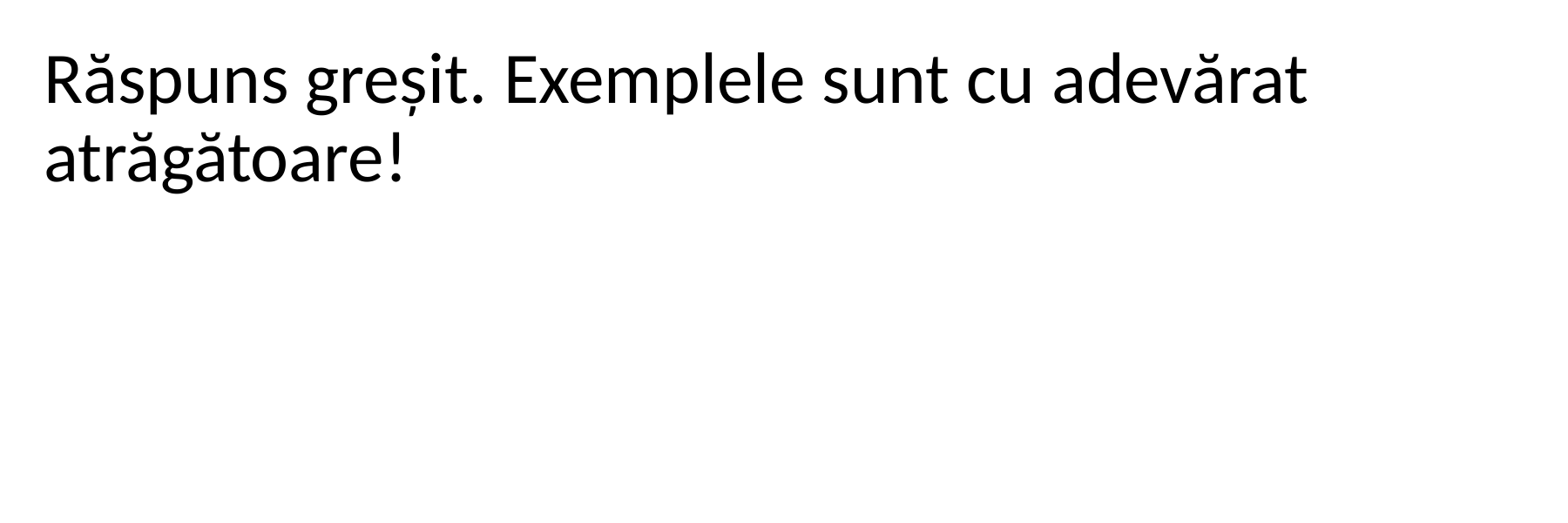

Răspuns greșit. Exemplele sunt cu adevărat atrăgătoare!